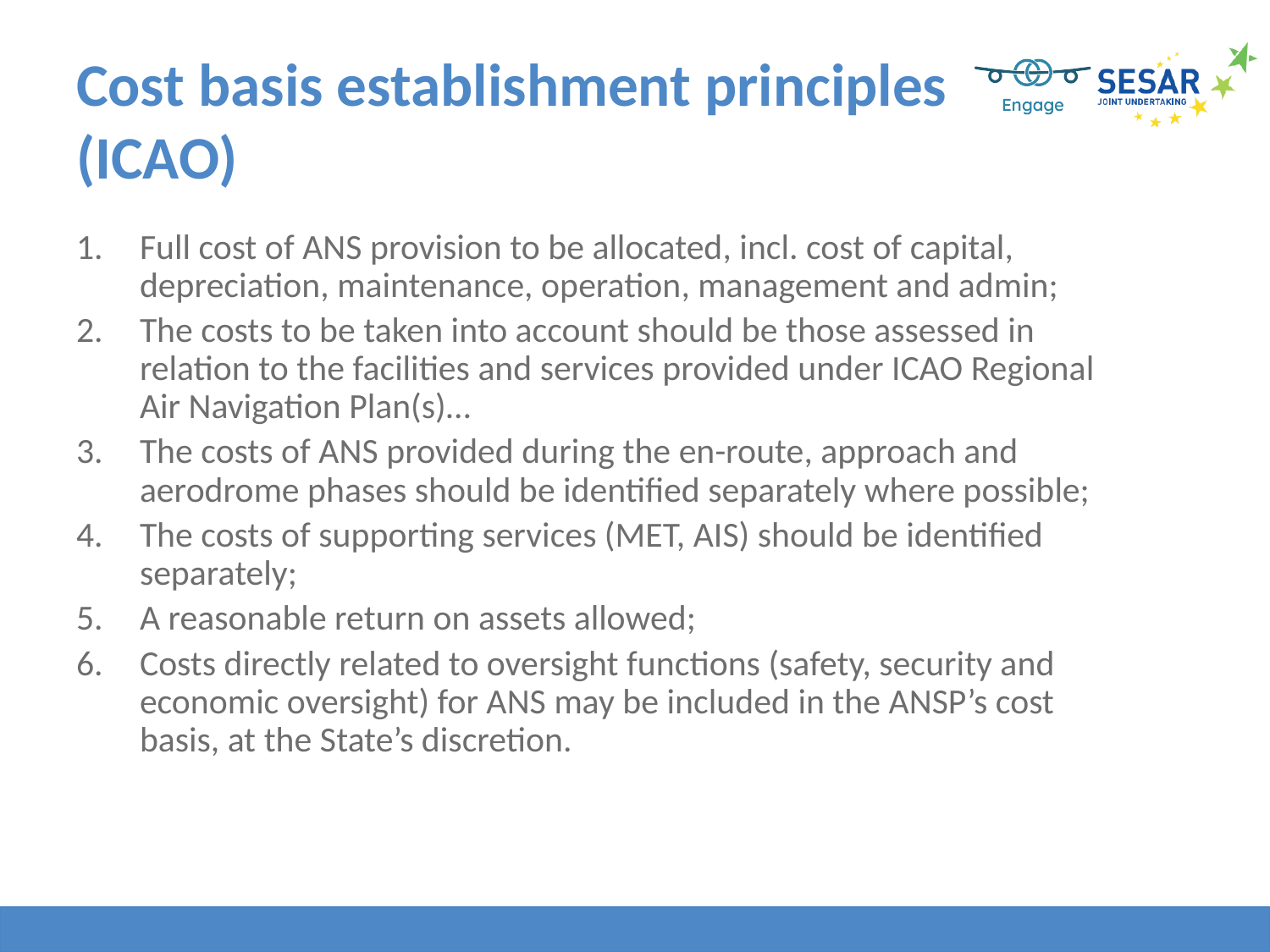

# Cost basis establishment principles (ICAO)
Full cost of ANS provision to be allocated, incl. cost of capital, depreciation, maintenance, operation, management and admin;
The costs to be taken into account should be those assessed in relation to the facilities and services provided under ICAO Regional Air Navigation Plan(s)…
The costs of ANS provided during the en-route, approach and aerodrome phases should be identified separately where possible;
The costs of supporting services (MET, AIS) should be identified separately;
A reasonable return on assets allowed;
Costs directly related to oversight functions (safety, security and economic oversight) for ANS may be included in the ANSP’s cost basis, at the State’s discretion.